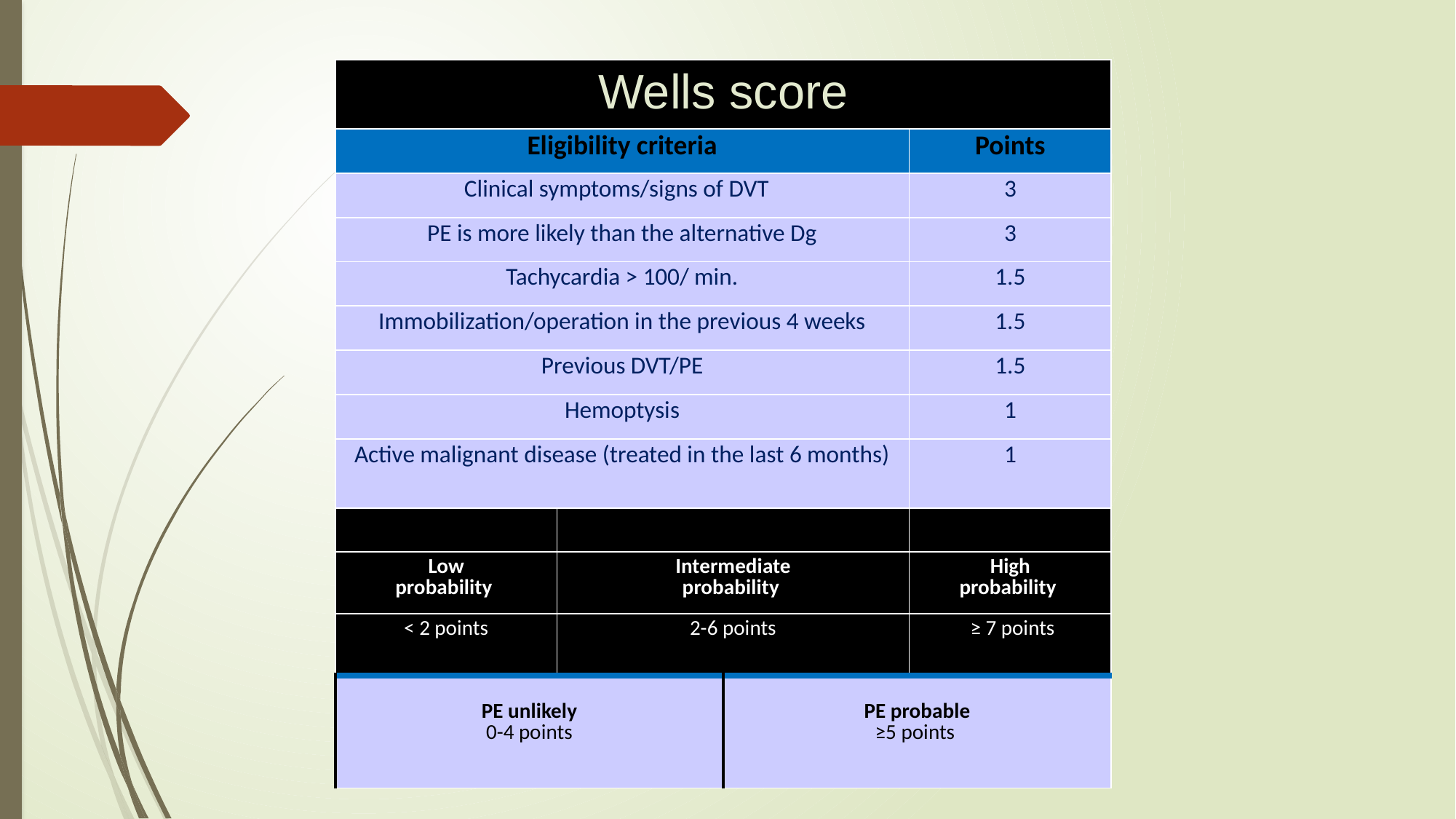

| Wells score |  |  |  |
| --- | --- | --- | --- |
| Eligibility criteria |  |  | Points |
| Clinical symptoms/signs of DVT |  |  | 3 |
| PE is more likely than the alternative Dg |  |  | 3 |
| Tachycardia > 100/ min. |  |  | 1.5 |
| Immobilization/operation in the previous 4 weeks |  |  | 1.5 |
| Previous DVT/PE |  |  | 1.5 |
| Hemoptysis |  |  | 1 |
| Active malignant disease (treated in the last 6 months) |  |  | 1 |
|  |  |  |  |
| Low probability | Intermediate probability |  | High probability |
| < 2 points | 2-6 points |  | ≥ 7 points |
| PE unlikely 0-4 points |  | PE probable ≥5 points |  |